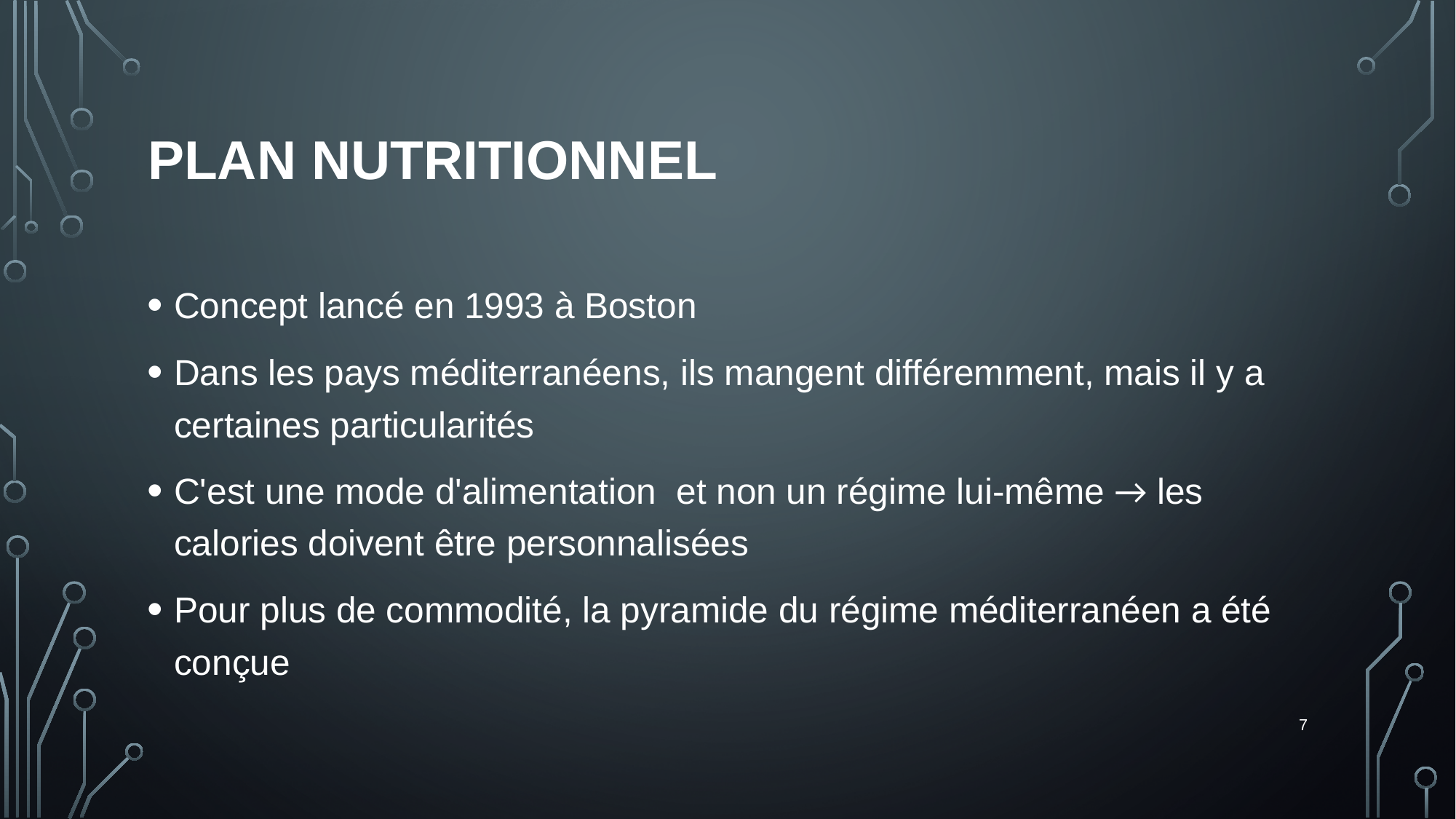

# Plan nutritionnel
Concept lancé en 1993 à Boston
Dans les pays méditerranéens, ils mangent différemment, mais il y a certaines particularités
C'est une mode d'alimentation  et non un régime lui-même → les calories doivent être personnalisées
Pour plus de commodité, la pyramide du régime méditerranéen a été conçue

7